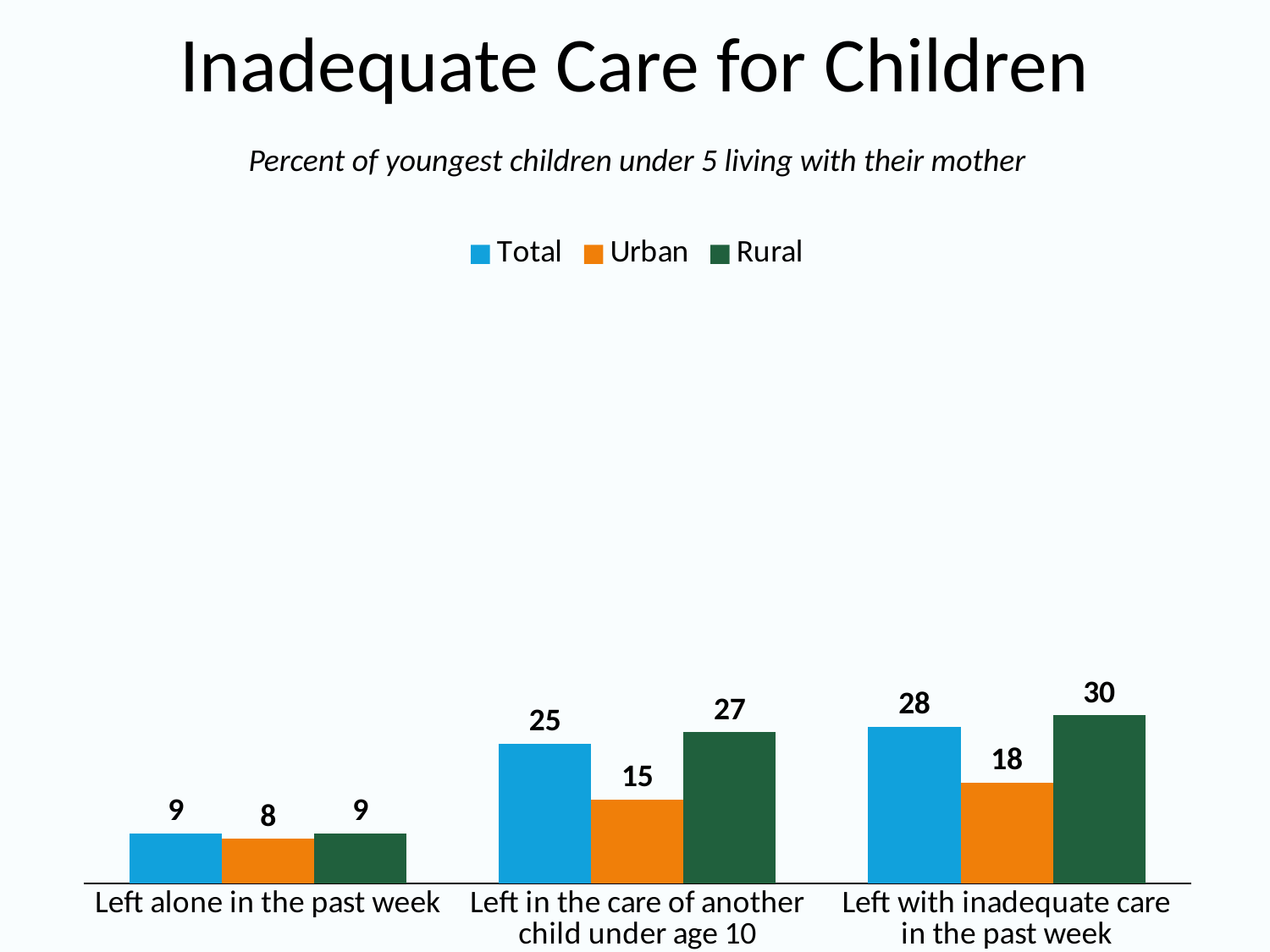

# Inadequate Care for Children
Percent of youngest children under 5 living with their mother

### Chart

| Category | Total | Urban | Rural |
|---|---|---|---|
| Left alone in the past week | 9.0 | 8.0 | 9.0 |
| Left in the care of another child under age 10 | 25.0 | 15.0 | 27.0 |
| Left with inadequate care in the past week | 28.0 | 18.0 | 30.0 |